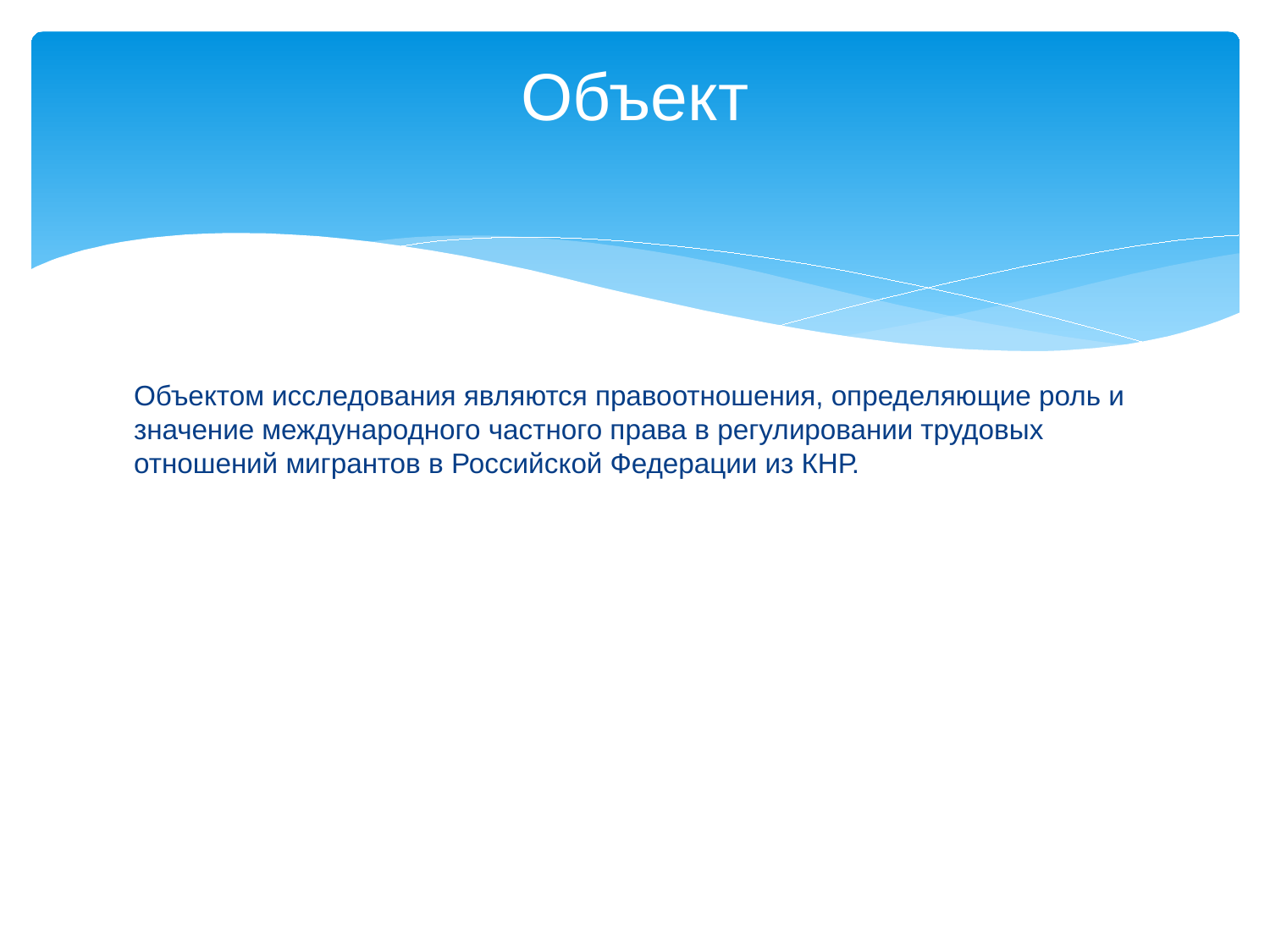

# Объект
Объектом исследования являются правоотношения, определяющие роль и значение международного частного права в регулировании трудовых отношений мигрантов в Российской Федерации из КНР.